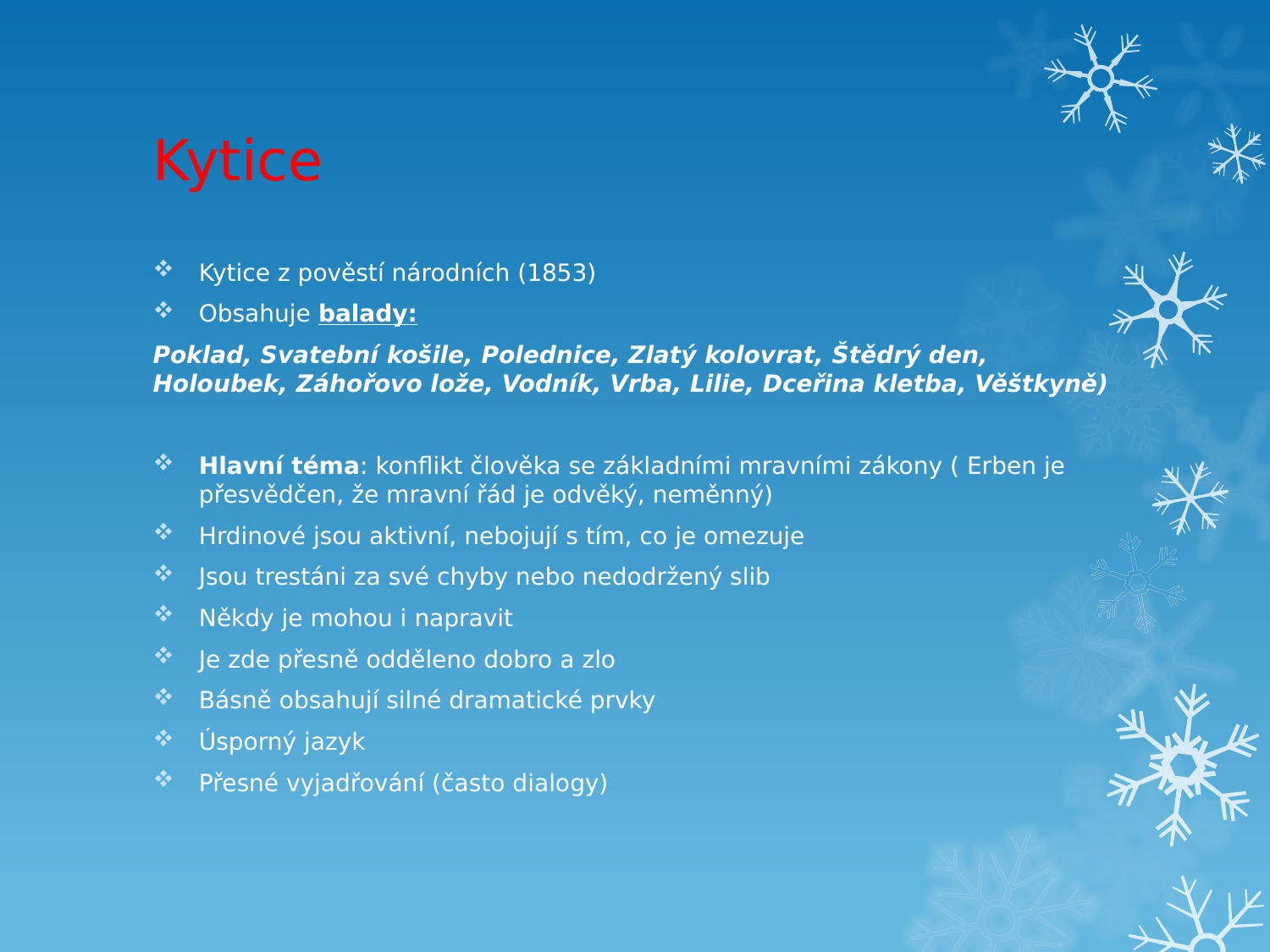

# Kytice
Kytice z pověstí národních (1853)
Obsahuje balady:
Poklad, Svatební košile, Polednice, Zlatý kolovrat, Štědrý den, Holoubek, Záhořovo lože, Vodník, Vrba, Lilie, Dceřina kletba, Věštkyně)

Hlavní téma: konflikt člověka se základními mravními zákony ( Erben je přesvědčen, že mravní řád je odvěký, neměnný)
Hrdinové jsou aktivní, nebojují s tím, co je omezuje
Jsou trestáni za své chyby nebo nedodržený slib
Někdy je mohou i napravit
Je zde přesně odděleno dobro a zlo
Básně obsahují silné dramatické prvky
Úsporný jazyk
Přesné vyjadřování (často dialogy)